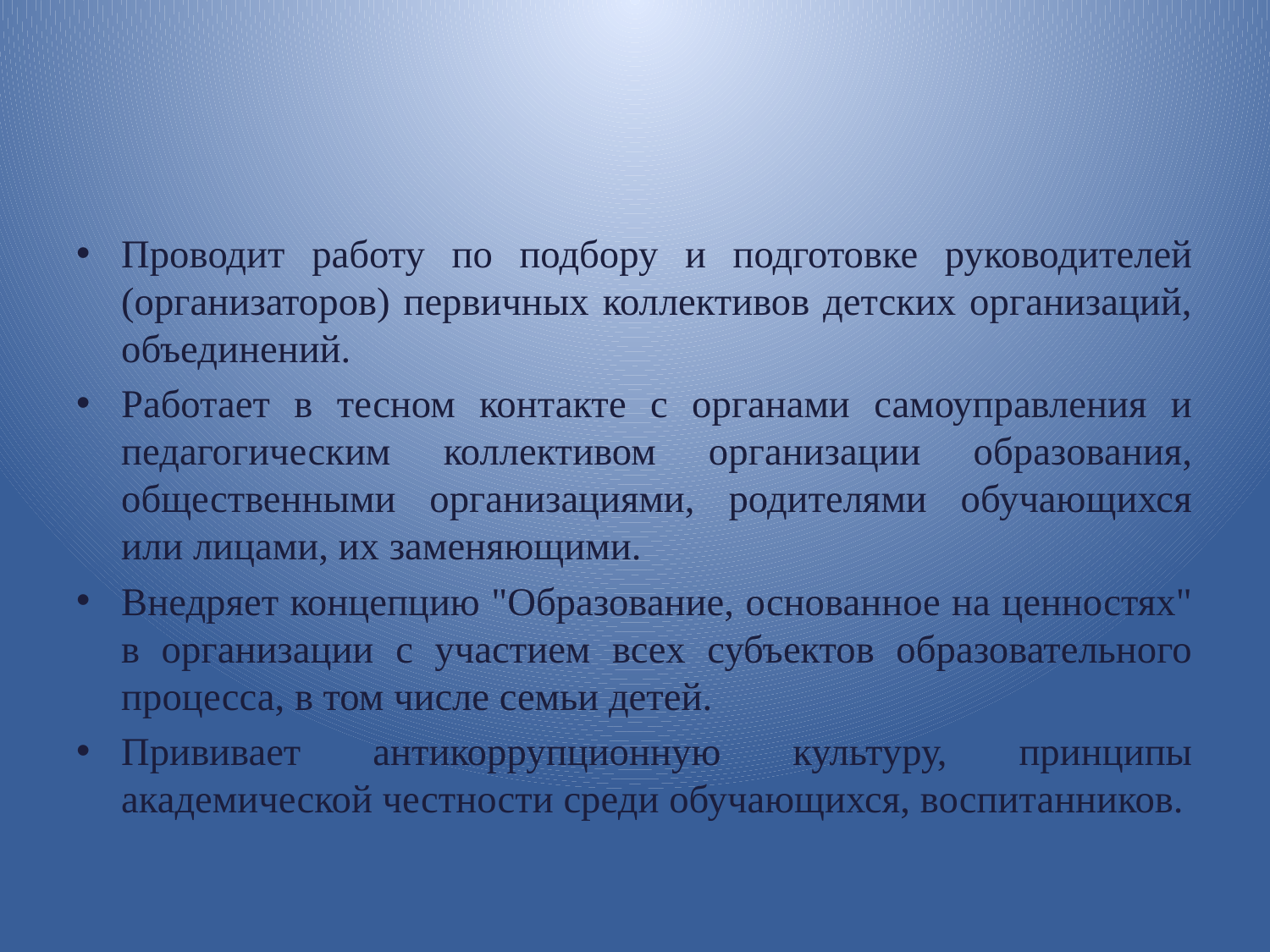

#
Проводит работу по подбору и подготовке руководителей (организаторов) первичных коллективов детских организаций, объединений.
Работает в тесном контакте с органами самоуправления и педагогическим коллективом организации образования, общественными организациями, родителями обучающихся или лицами, их заменяющими.
Внедряет концепцию "Образование, основанное на ценностях" в организации с участием всех субъектов образовательного процесса, в том числе семьи детей.
Прививает антикоррупционную культуру, принципы академической честности среди обучающихся, воспитанников.